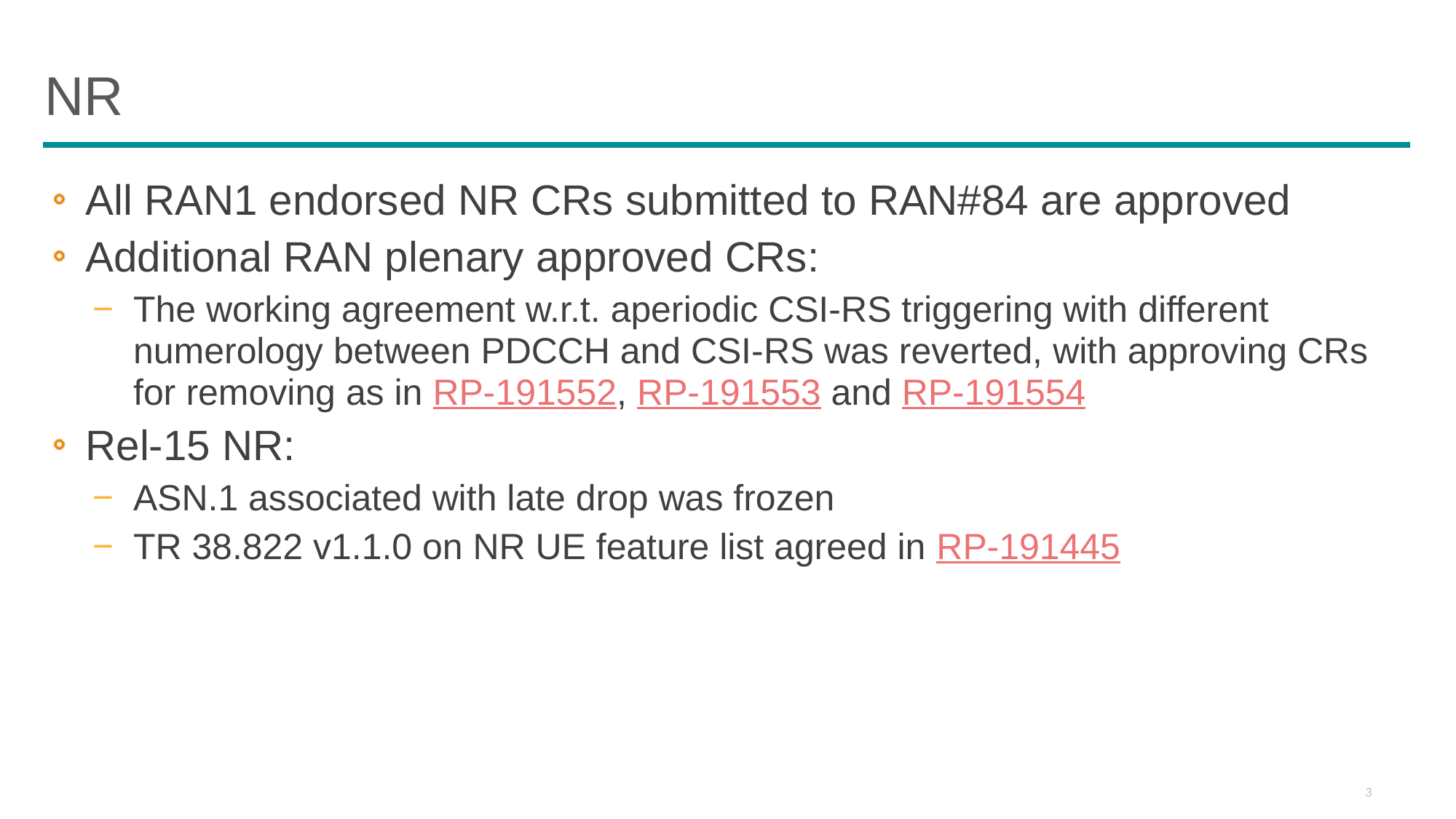

# NR
All RAN1 endorsed NR CRs submitted to RAN#84 are approved
Additional RAN plenary approved CRs:
The working agreement w.r.t. aperiodic CSI-RS triggering with different numerology between PDCCH and CSI-RS was reverted, with approving CRs for removing as in RP-191552, RP-191553 and RP-191554
Rel-15 NR:
ASN.1 associated with late drop was frozen
TR 38.822 v1.1.0 on NR UE feature list agreed in RP-191445